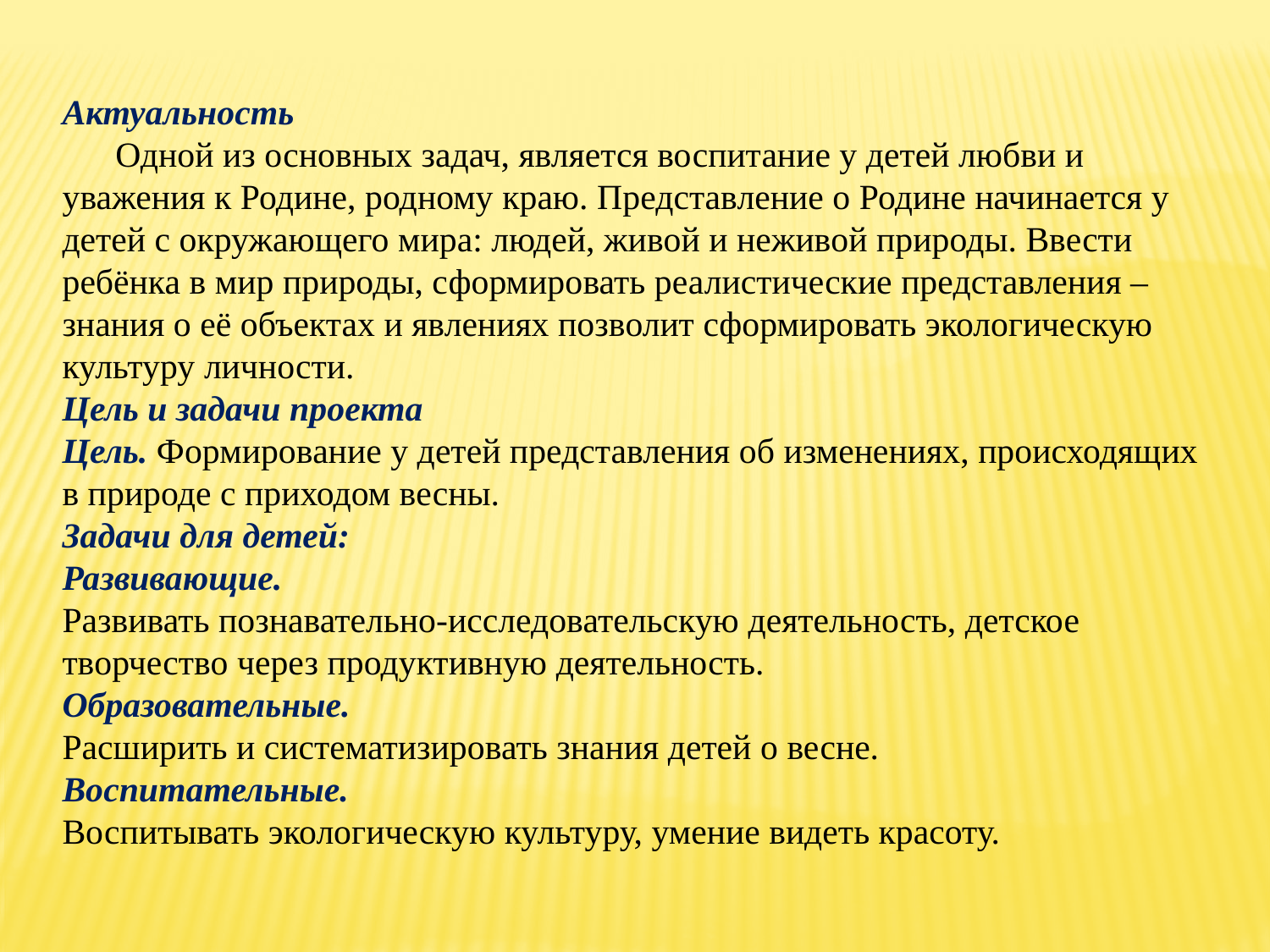

Актуальность
      Одной из основных задач, является воспитание у детей любви и уважения к Родине, родному краю. Представление о Родине начинается у детей с окружающего мира: людей, живой и неживой природы. Ввести ребёнка в мир природы, сформировать реалистические представления – знания о её объектах и явлениях позволит сформировать экологическую культуру личности.
Цель и задачи проекта
Цель. Формирование у детей представления об изменениях, происходящих в природе с приходом весны.
Задачи для детей:
Развивающие.
Развивать познавательно-исследовательскую деятельность, детское творчество через продуктивную деятельность.
Образовательные.
Расширить и систематизировать знания детей о весне.
Воспитательные.
Воспитывать экологическую культуру, умение видеть красоту.